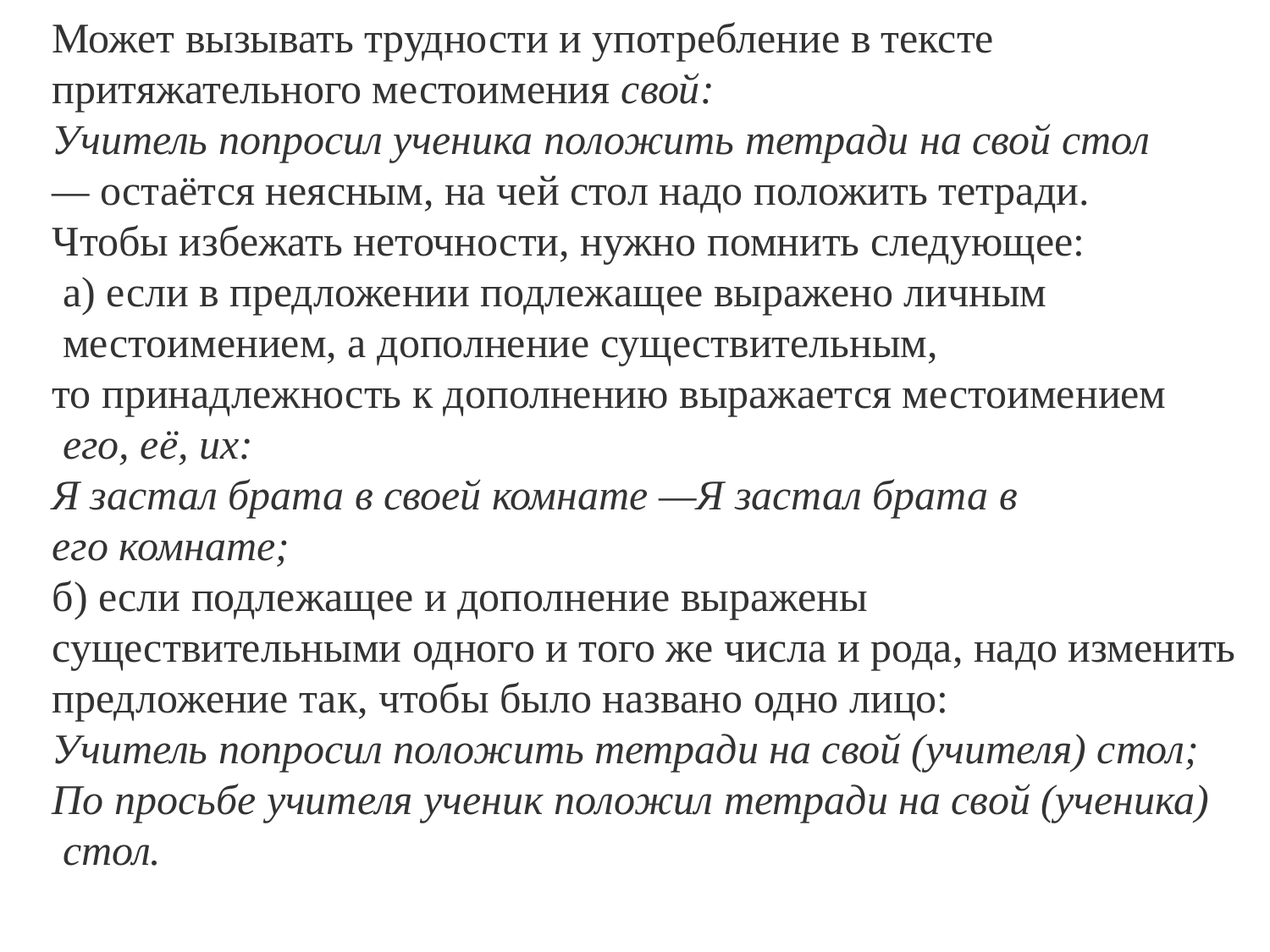

Может вызывать трудности и употребление в тексте
притяжательного местоимения свой:
Учитель попросил ученика положить тетради на свой стол
— остаётся неясным, на чей стол надо положить тетради.
Чтобы избежать неточности, нужно помнить следующее:
 а) если в предложении подлежащее выражено личным
 местоимением, а дополнение существительным,
то принадлежность к дополнению выражается местоимением
 его, её, их:
Я застал брата в своей комнате —Я застал брата в его комнате; 
б) если подлежащее и дополнение выражены
существительными одного и того же числа и рода, надо изменить
предложение так, чтобы было названо одно лицо:
Учитель попросил положить тетради на свой (учителя) стол;
По просьбе учителя ученик положил тетради на свой (ученика)
 стол.